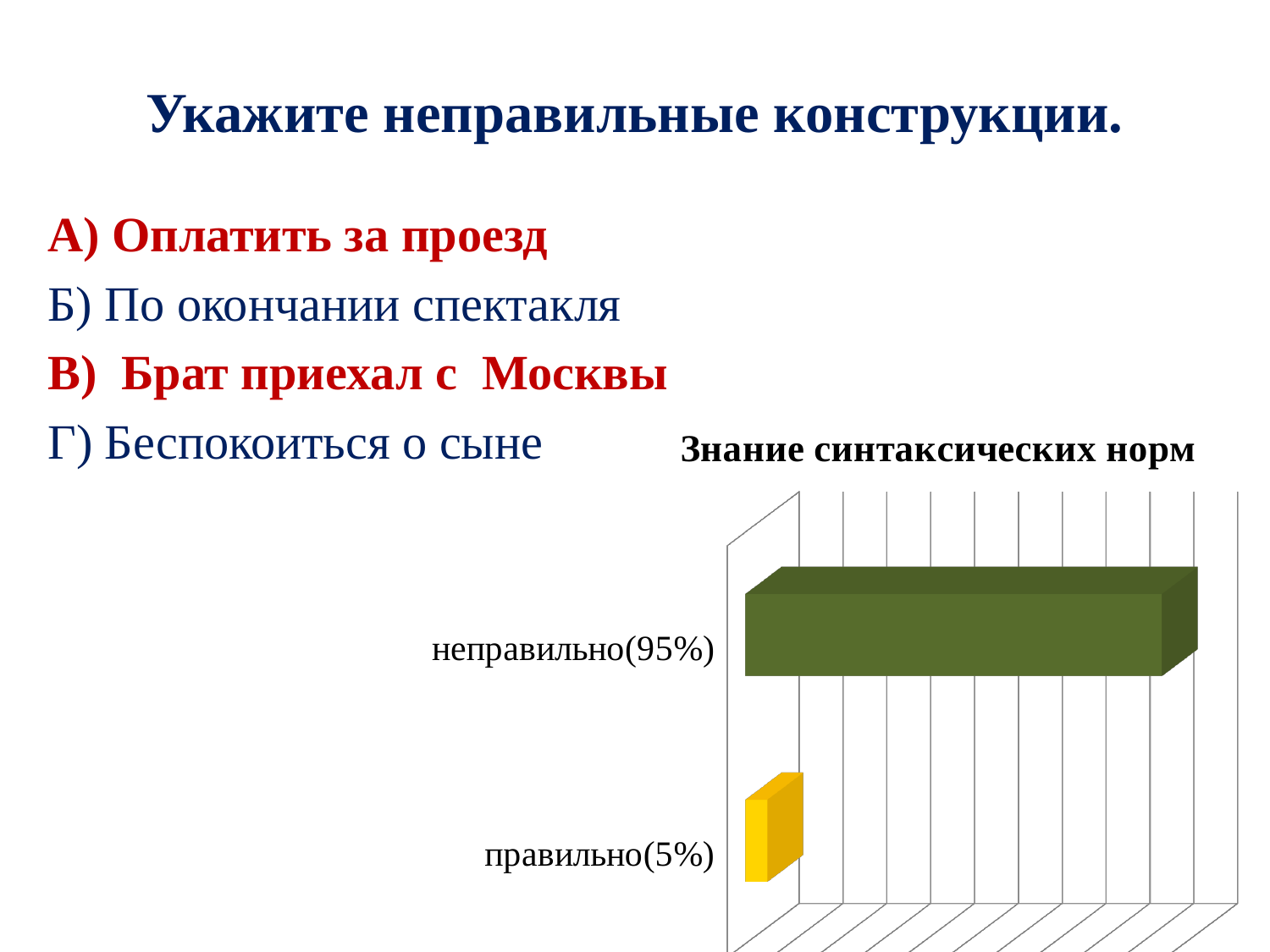

# Укажите неправильные конструкции.
А) Оплатить за проезд
Б) По окончании спектакля
В)  Брат приехал с  Москвы
Г) Беспокоиться о сыне

[unsupported chart]